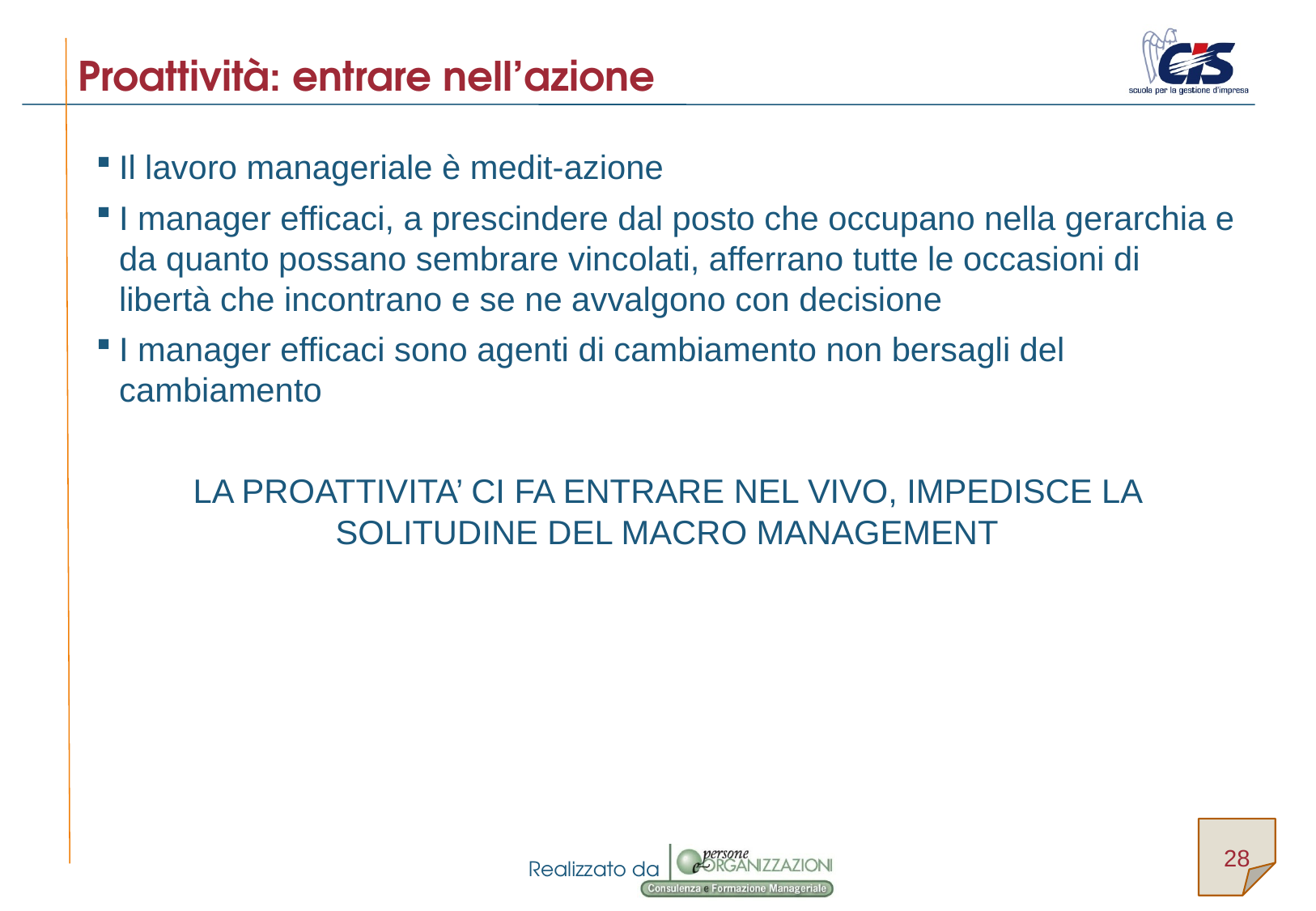

# Proattività: entrare nell’azione
Il lavoro manageriale è medit-azione
I manager efficaci, a prescindere dal posto che occupano nella gerarchia e da quanto possano sembrare vincolati, afferrano tutte le occasioni di libertà che incontrano e se ne avvalgono con decisione
I manager efficaci sono agenti di cambiamento non bersagli del cambiamento

LA PROATTIVITA’ CI FA ENTRARE NEL VIVO, IMPEDISCE LA SOLITUDINE DEL MACRO MANAGEMENT
28